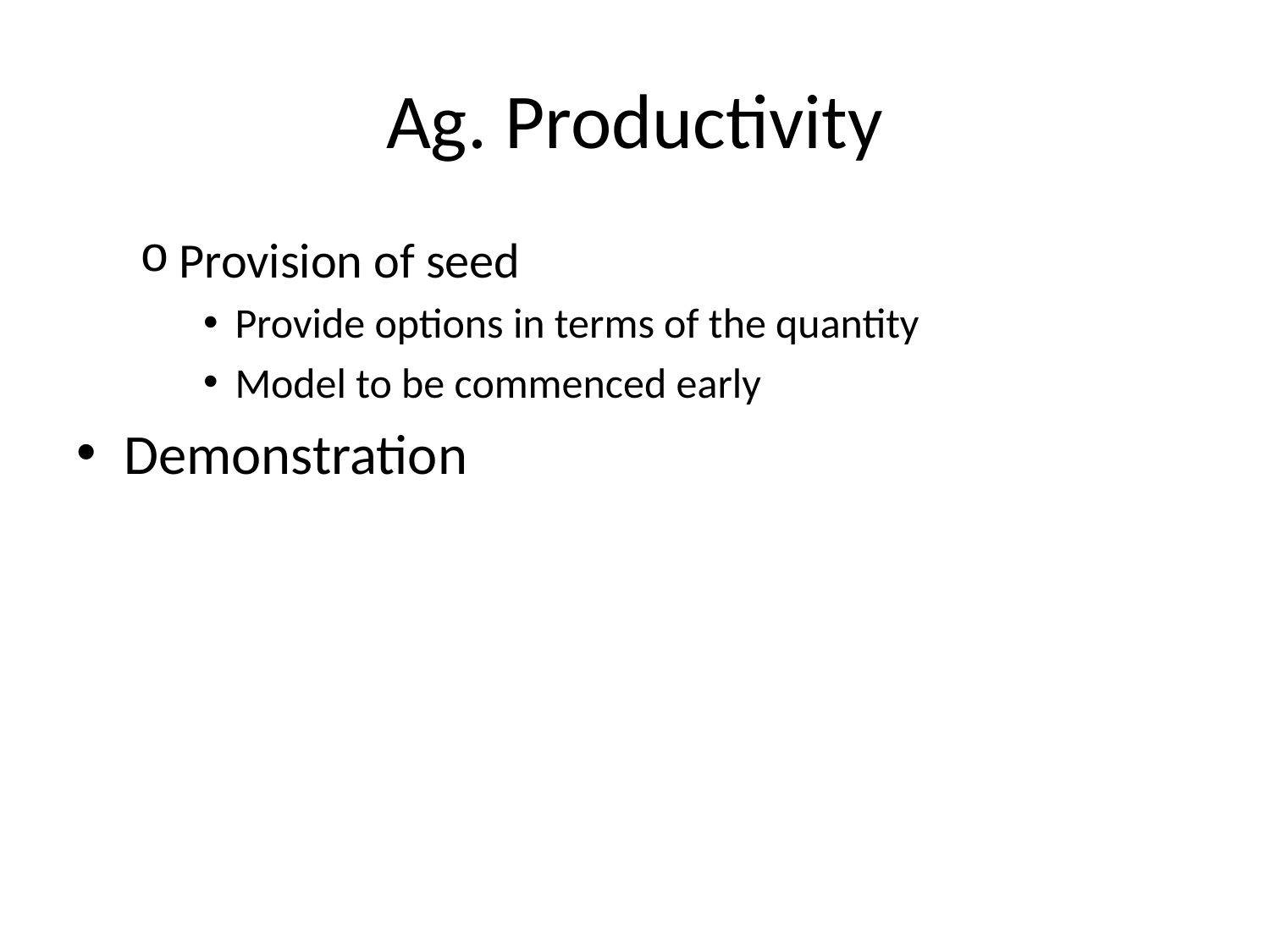

# Ag. Productivity
Provision of seed
Provide options in terms of the quantity
Model to be commenced early
Demonstration